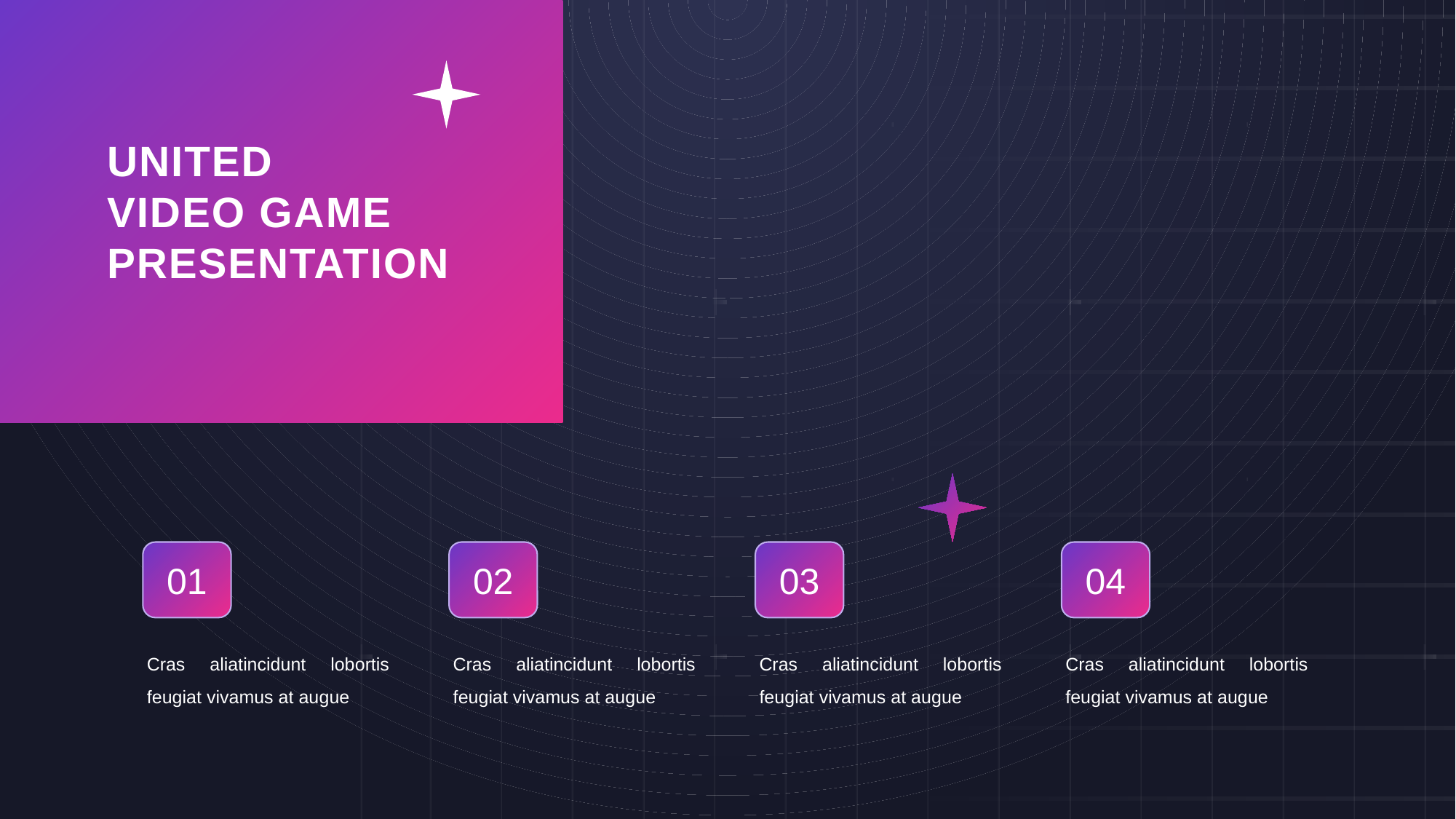

UNITED
VIDEO GAME PRESENTATION

01
Cras aliatincidunt lobortis feugiat vivamus at augue

02
Cras aliatincidunt lobortis feugiat vivamus at augue

03
Cras aliatincidunt lobortis feugiat vivamus at augue

04
Cras aliatincidunt lobortis feugiat vivamus at augue